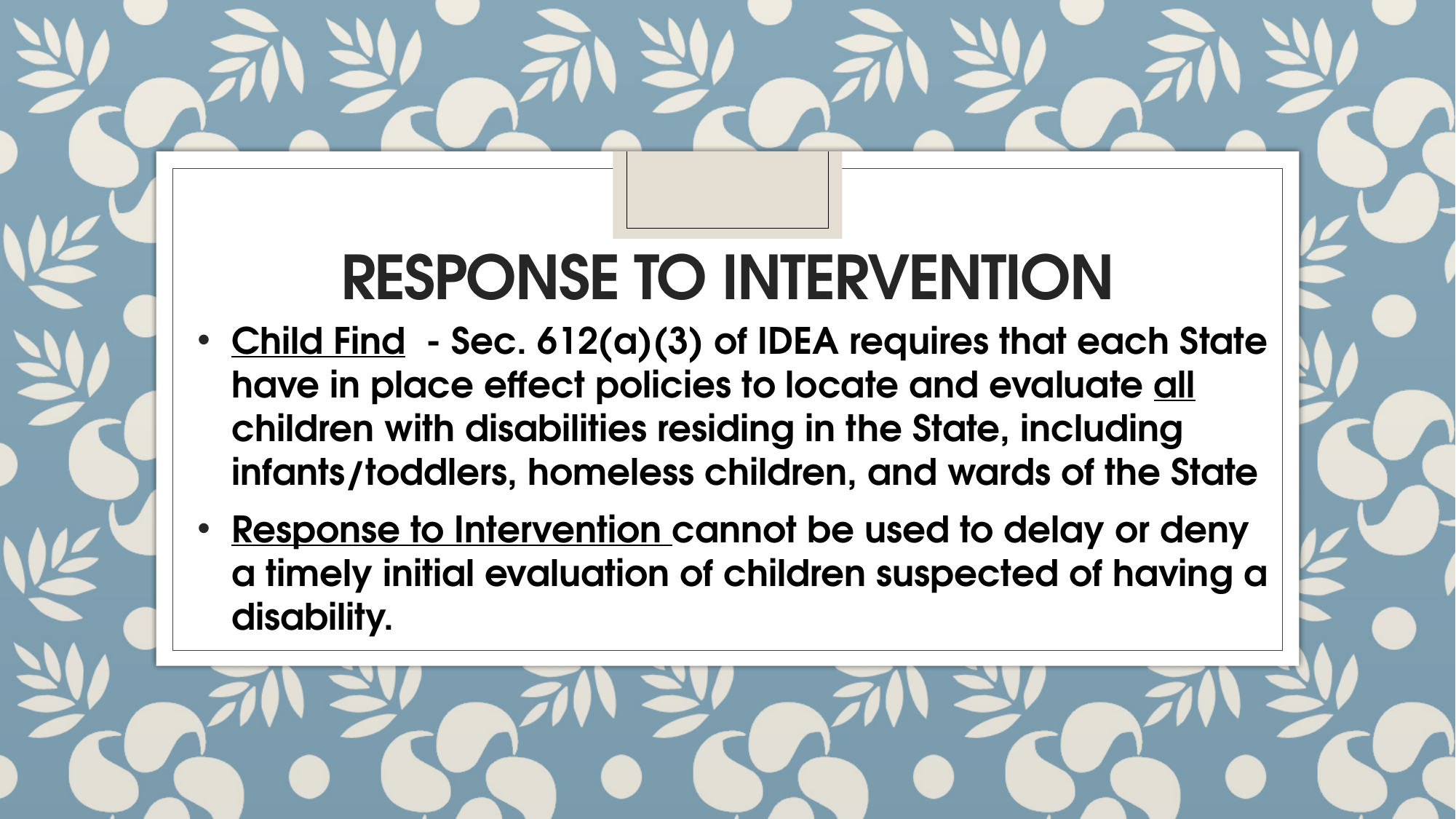

# Response to intervention
Child Find  - Sec. 612(a)(3) of IDEA requires that each State have in place effect policies to locate and evaluate all children with disabilities residing in the State, including infants/toddlers, homeless children, and wards of the State
Response to Intervention cannot be used to delay or deny a timely initial evaluation of children suspected of having a disability.